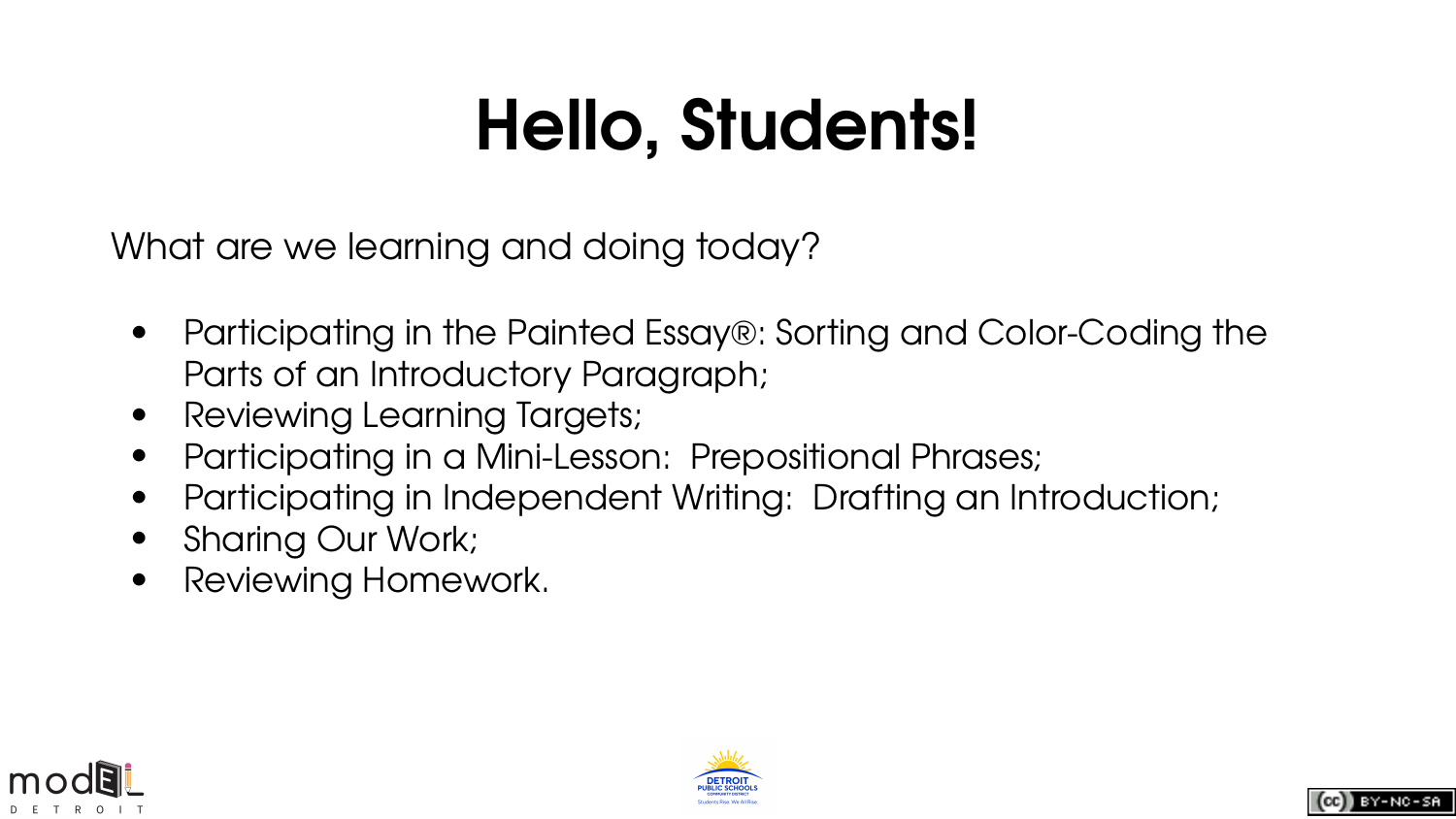

# Hello, Students!
What are we learning and doing today?

Participating in the Painted Essay®: Sorting and Color-Coding the Parts of an Introductory Paragraph;
Reviewing Learning Targets;
Participating in a Mini-Lesson:  Prepositional Phrases;
Participating in Independent Writing:  Drafting an Introduction;
Sharing Our Work;
Reviewing Homework.